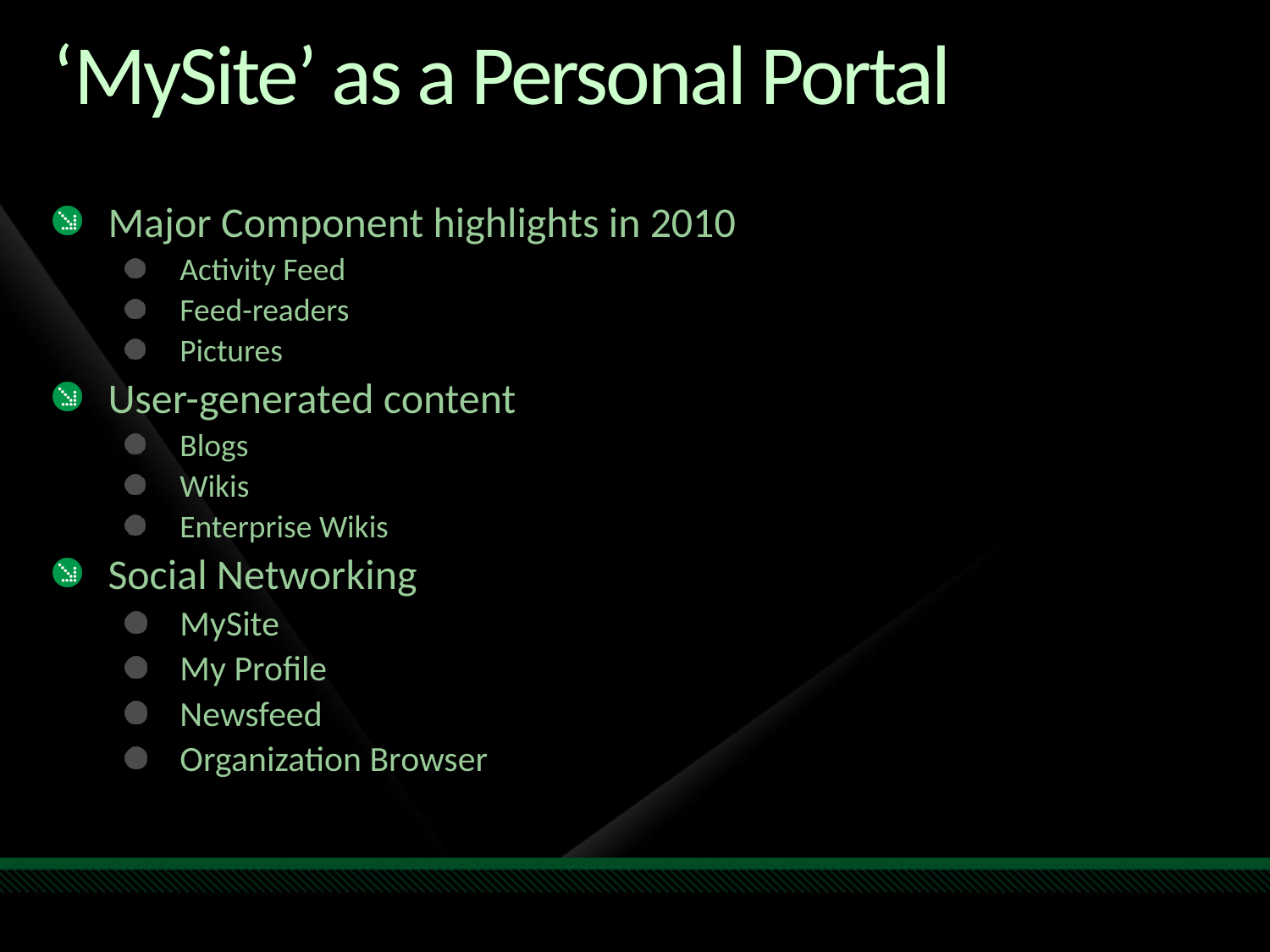

# ‘MySite’ as a Personal Portal
Major Component highlights in 2010
Activity Feed
Feed-readers
Pictures
User-generated content
Blogs
Wikis
Enterprise Wikis
Social Networking
MySite
My Profile
Newsfeed
Organization Browser